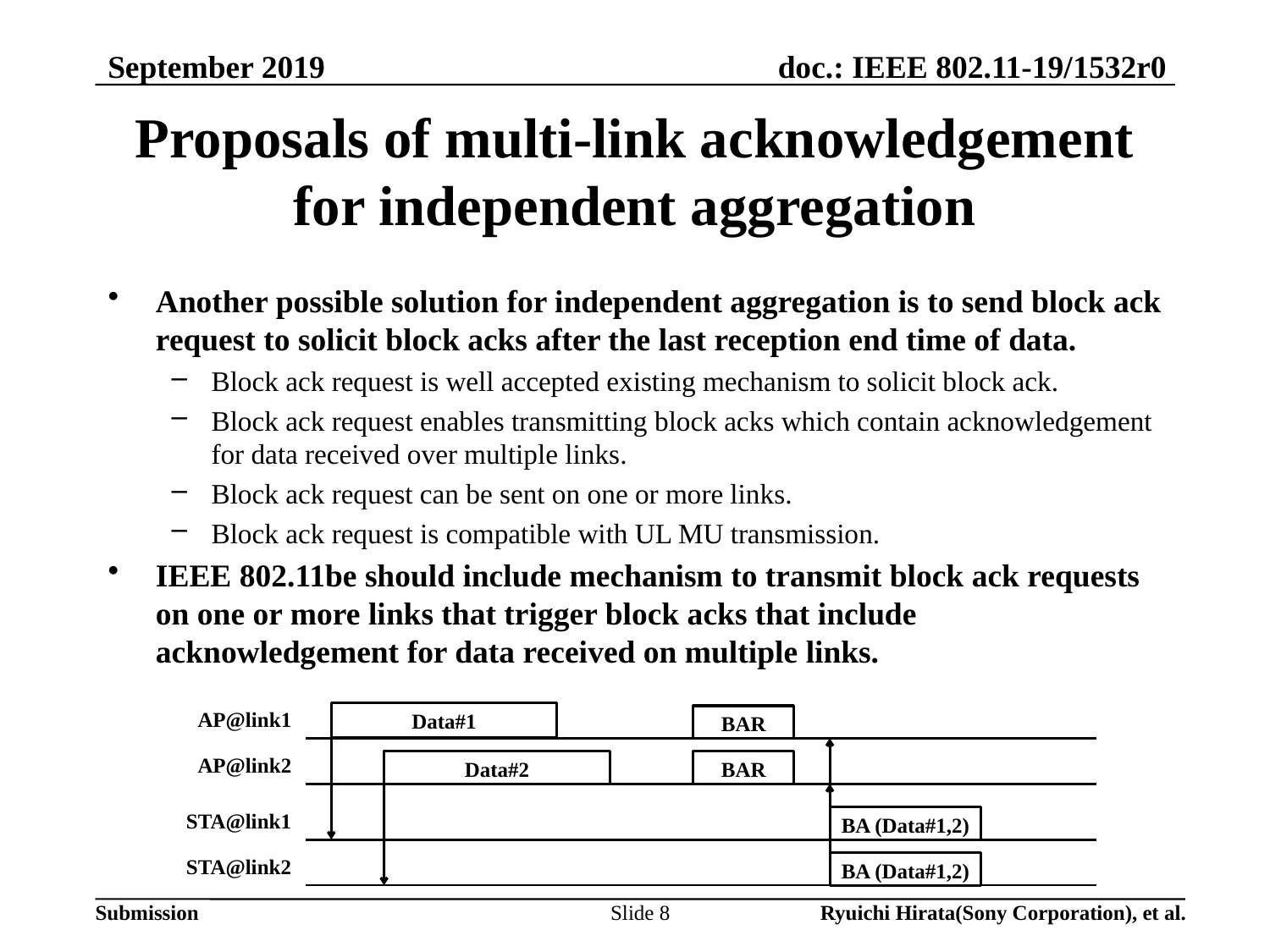

September 2019
# Proposals of multi-link acknowledgement for independent aggregation
Another possible solution for independent aggregation is to send block ack request to solicit block acks after the last reception end time of data.
Block ack request is well accepted existing mechanism to solicit block ack.
Block ack request enables transmitting block acks which contain acknowledgement for data received over multiple links.
Block ack request can be sent on one or more links.
Block ack request is compatible with UL MU transmission.
IEEE 802.11be should include mechanism to transmit block ack requests on one or more links that trigger block acks that include acknowledgement for data received on multiple links.
AP@link1
Data#1
BAR
AP@link2
BAR
Data#2
STA@link1
BA (Data#1,2)
STA@link2
BA (Data#1,2)
Slide 8
Ryuichi Hirata(Sony Corporation), et al.